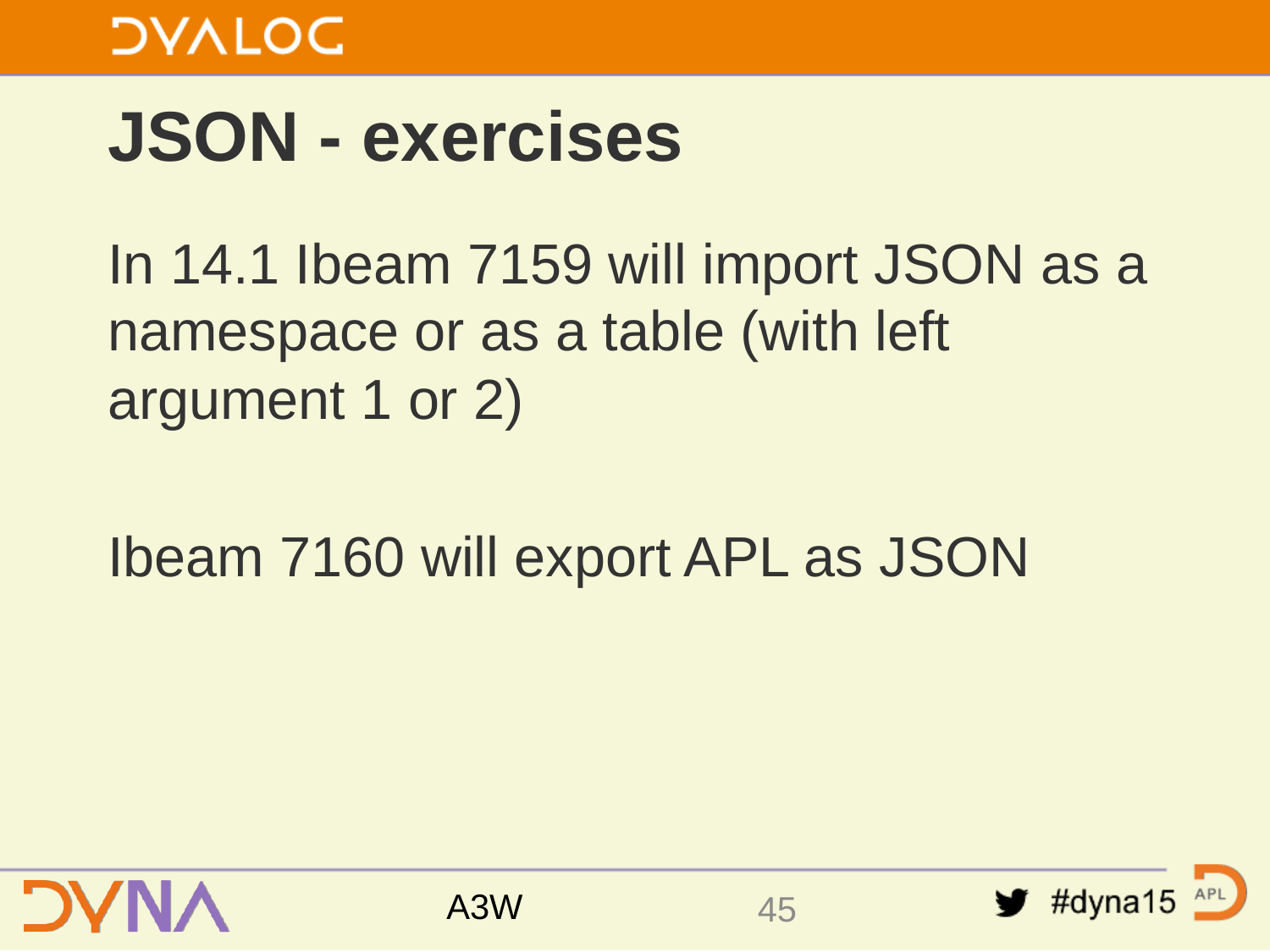

# JSON - exercises
In 14.1 Ibeam 7159 will import JSON as a namespace or as a table (with left argument 1 or 2)

Ibeam 7160 will export APL as JSON

45
A3W